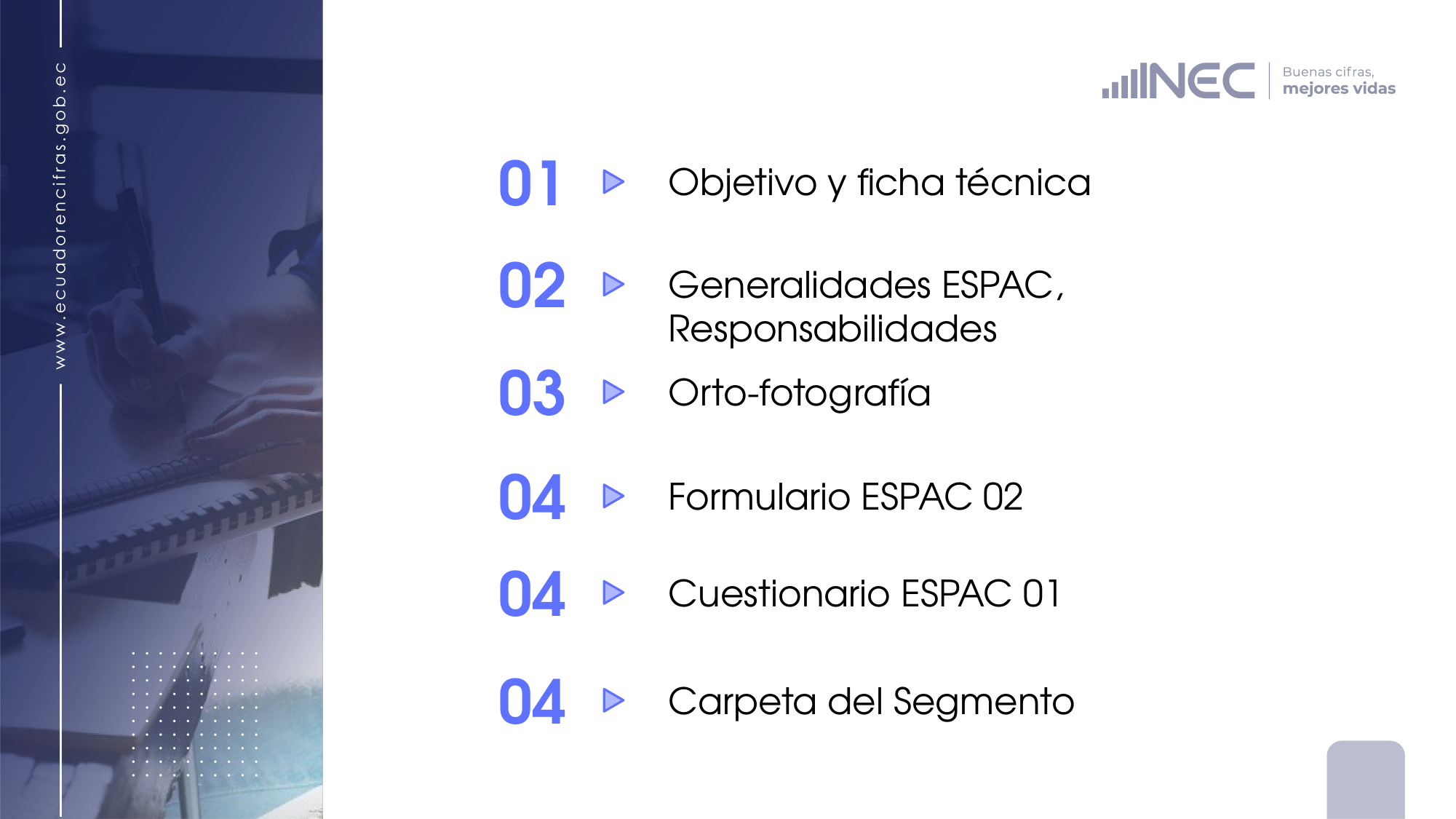

01
Objetivo y ficha técnica

02
Generalidades ESPAC, Responsabilidades

#
03
Orto-fotografía

04
Formulario ESPAC 02

04
Cuestionario ESPAC 01

04
Carpeta del Segmento